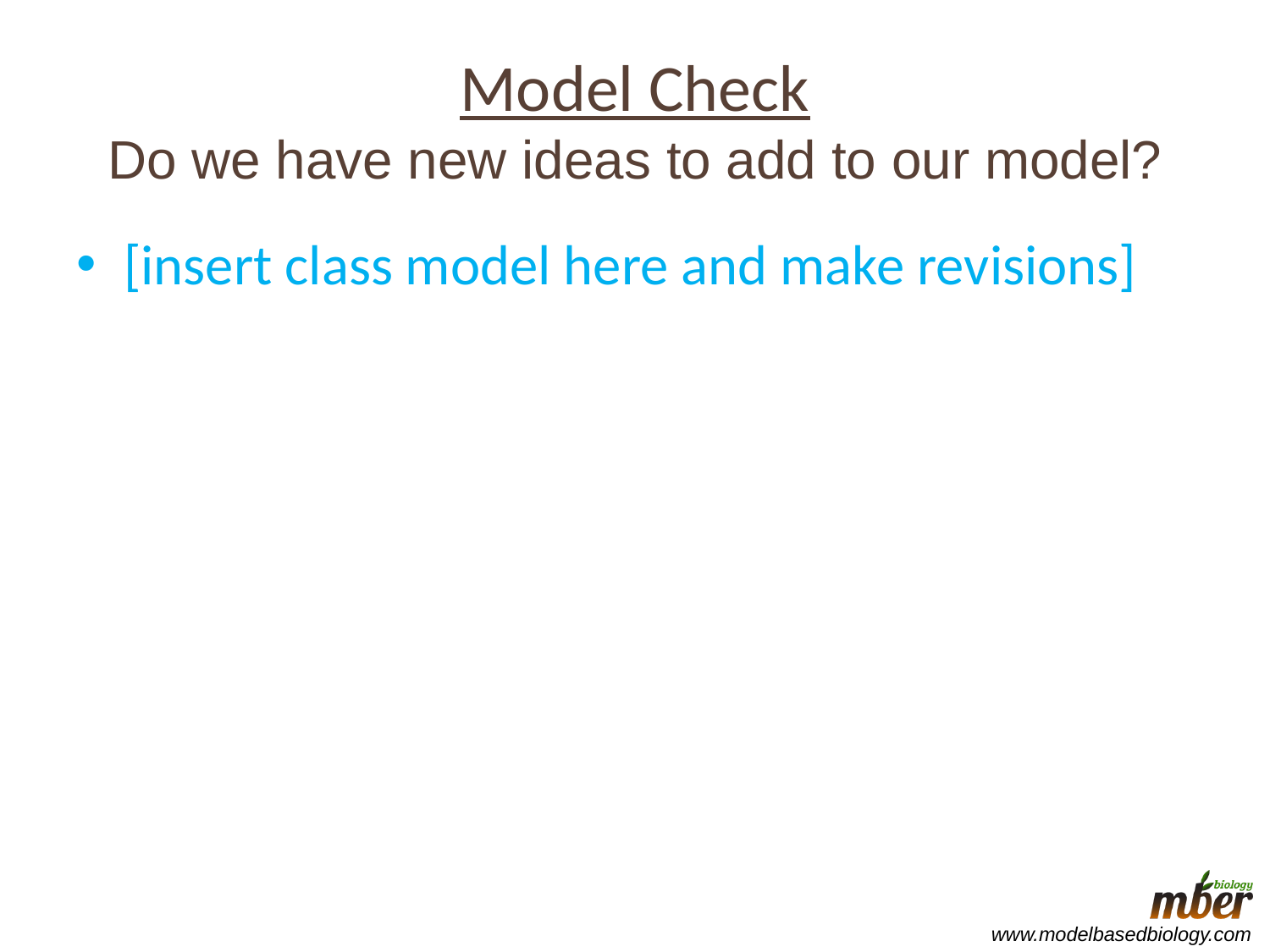

# Model Check Do we have new ideas to add to our model?
[insert class model here and make revisions]